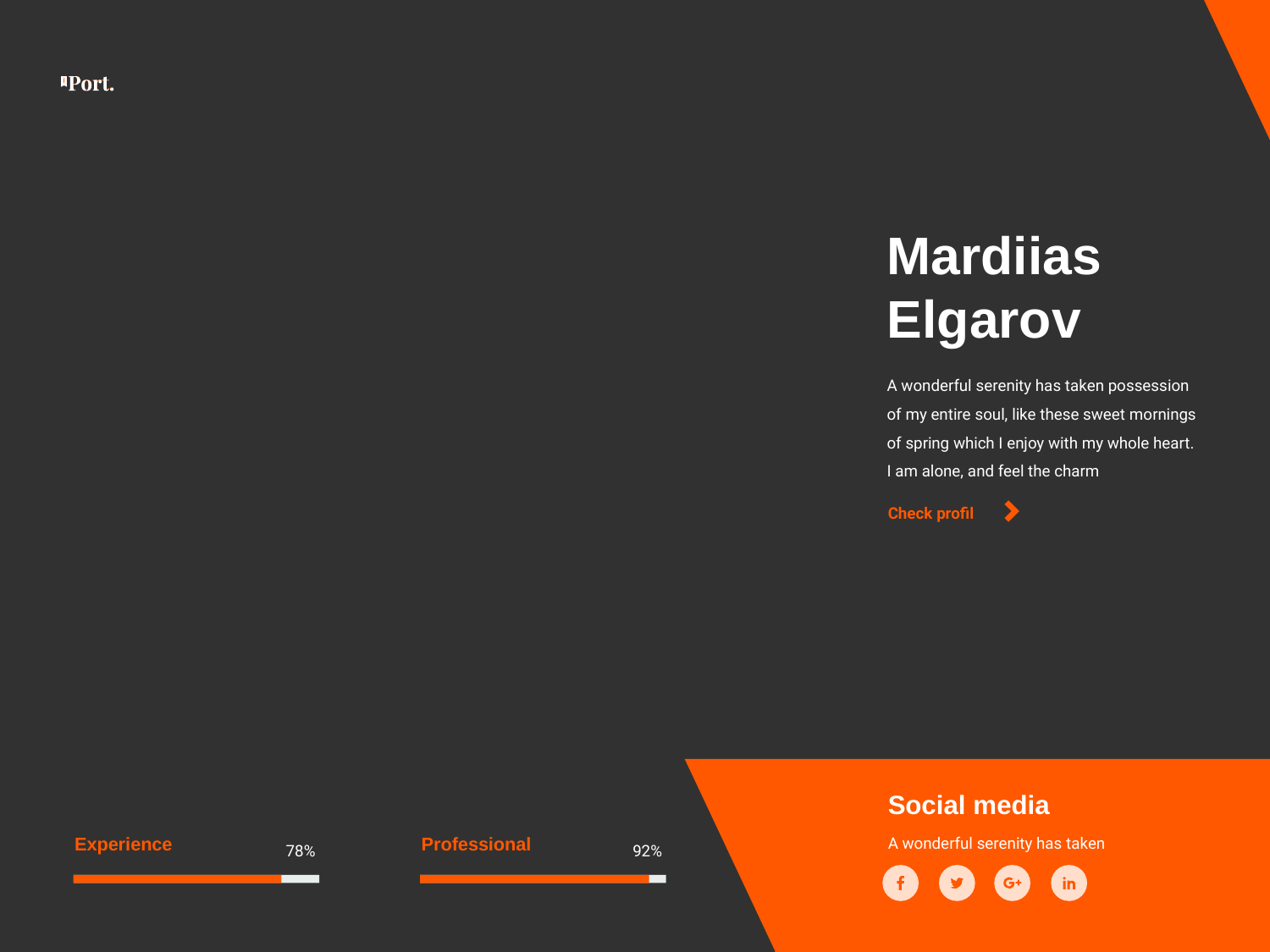

Mardiias
Elgarov
A wonderful serenity has taken possession of my entire soul, like these sweet mornings of spring which I enjoy with my whole heart. I am alone, and feel the charm
Check profil

Social media
A wonderful serenity has taken
Experience
Professional
78%
92%